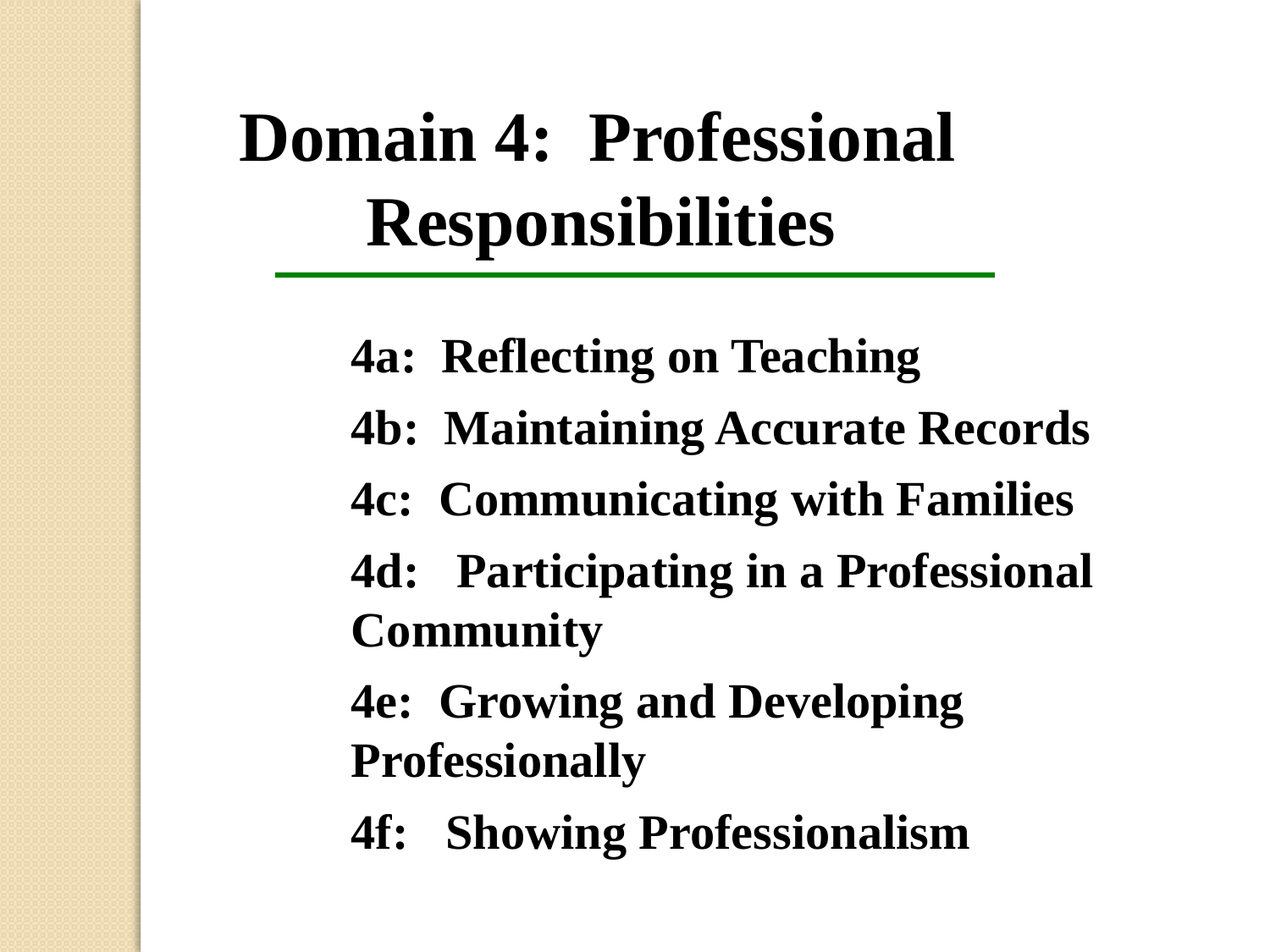

Domain 4:  Professional
	Responsibilities

	4a:  Reflecting on Teaching
	4b:  Maintaining Accurate Records
	4c:  Communicating with Families
	4d:   Participating in a Professional Community
	4e:  Growing and Developing Professionally
	4f:   Showing Professionalism